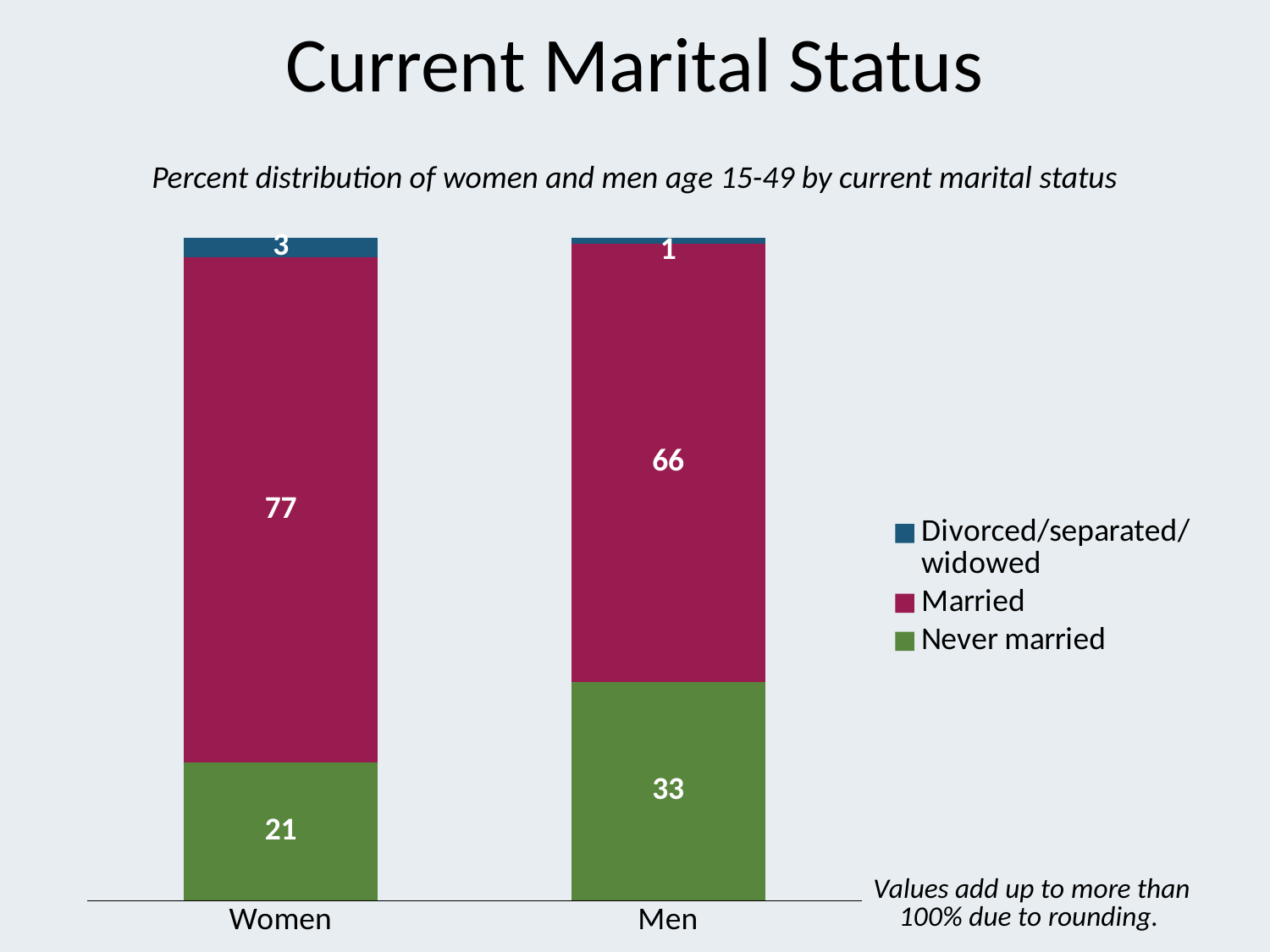

# Current Marital Status
Percent distribution of women and men age 15-49 by current marital status

### Chart

| Category | Never married | Married | Divorced/separated/ widowed |
|---|---|---|---|
| Women | 21.0 | 77.0 | 3.0 |
| Men | 33.0 | 66.0 | 1.0 |